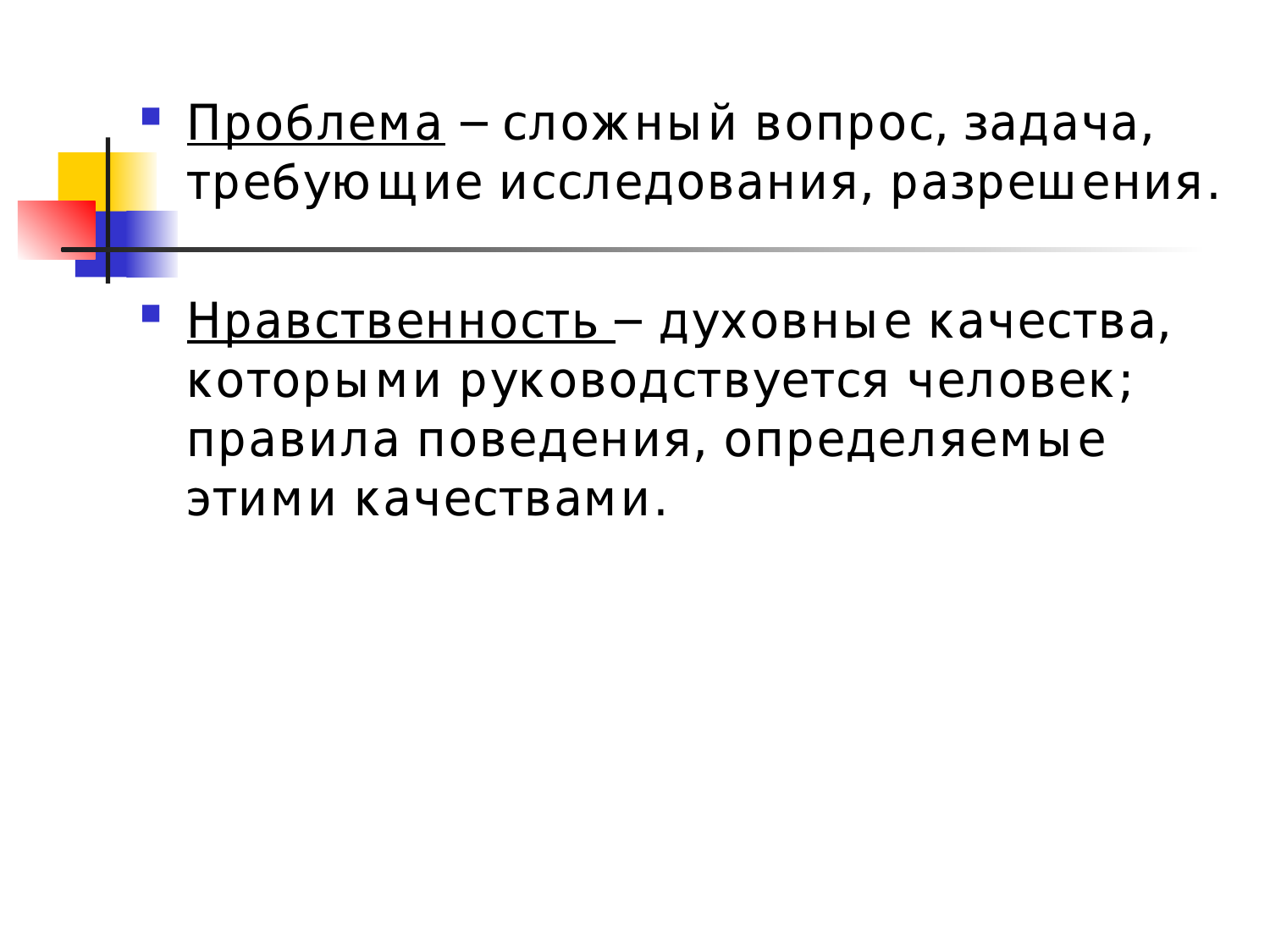

Проблема – сложный вопрос, задача, требующие исследования, разрешения.

Нравственность – духовные качества, которыми руководствуется человек; правила поведения, определяемые этими качествами.